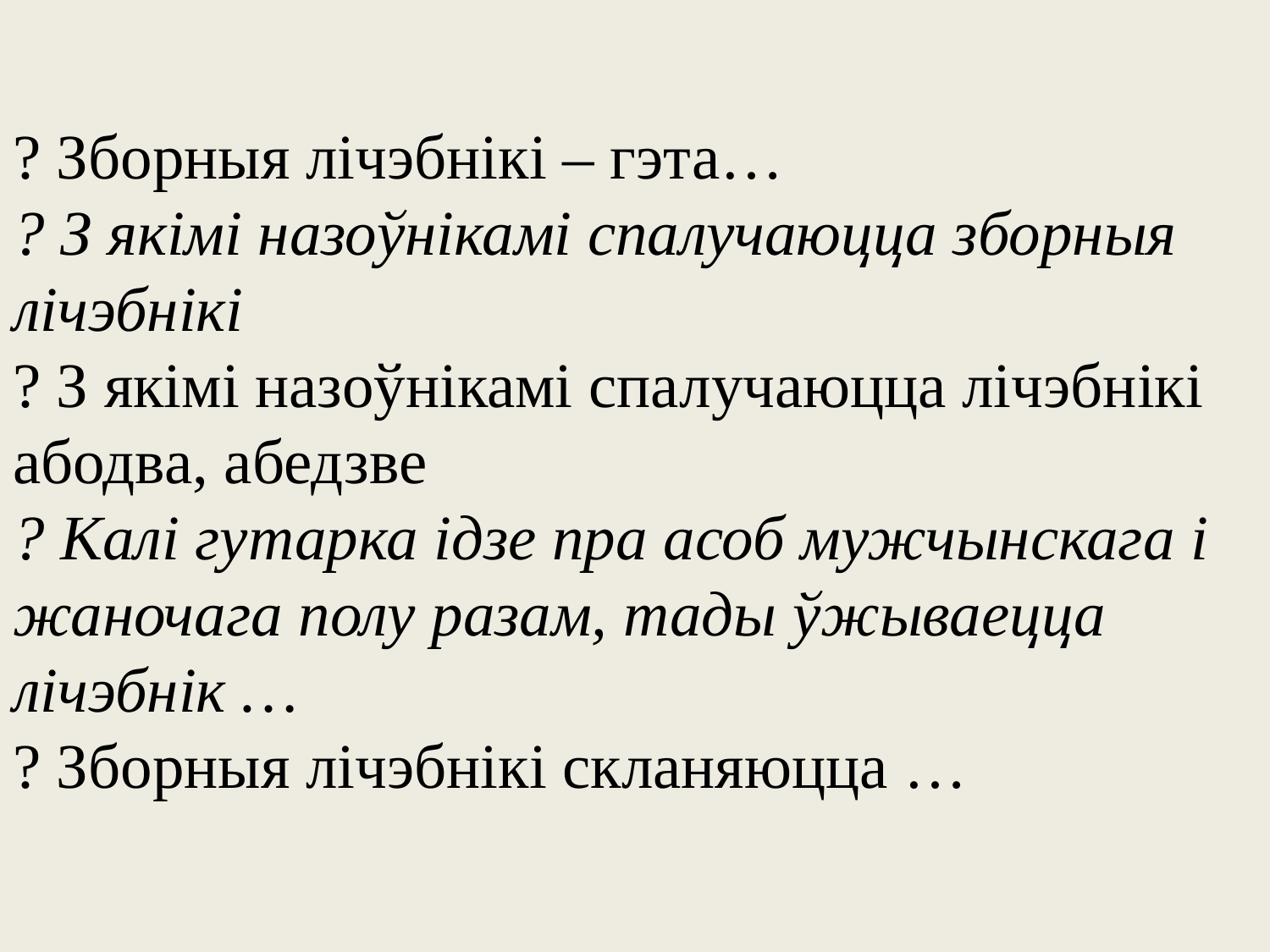

? Зборныя лічэбнікі – гэта…
? З якімі назоўнікамі спалучаюцца зборныя лічэбнікі
? З якімі назоўнікамі спалучаюцца лічэбнікі абодва, абедзве
? Калі гутарка ідзе пра асоб мужчынскага і жаночага полу разам, тады ўжываецца лічэбнік …
? Зборныя лічэбнікі скланяюцца …